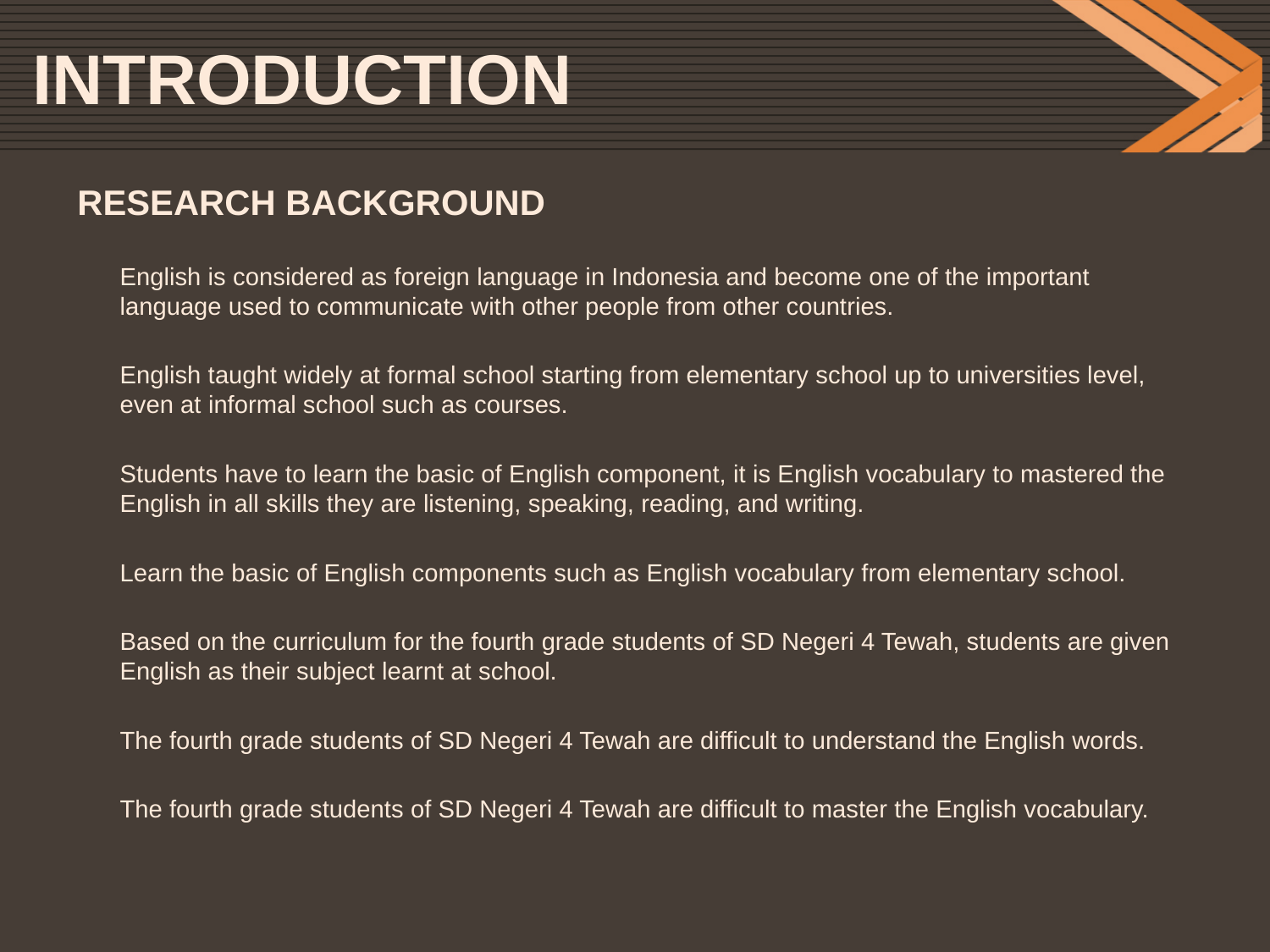

# INTRODUCTION
RESEARCH BACKGROUND
English is considered as foreign language in Indonesia and become one of the important language used to communicate with other people from other countries.

English taught widely at formal school starting from elementary school up to universities level, even at informal school such as courses.

Students have to learn the basic of English component, it is English vocabulary to mastered the English in all skills they are listening, speaking, reading, and writing.

Learn the basic of English components such as English vocabulary from elementary school.

Based on the curriculum for the fourth grade students of SD Negeri 4 Tewah, students are given English as their subject learnt at school.

The fourth grade students of SD Negeri 4 Tewah are difficult to understand the English words.

The fourth grade students of SD Negeri 4 Tewah are difficult to master the English vocabulary.